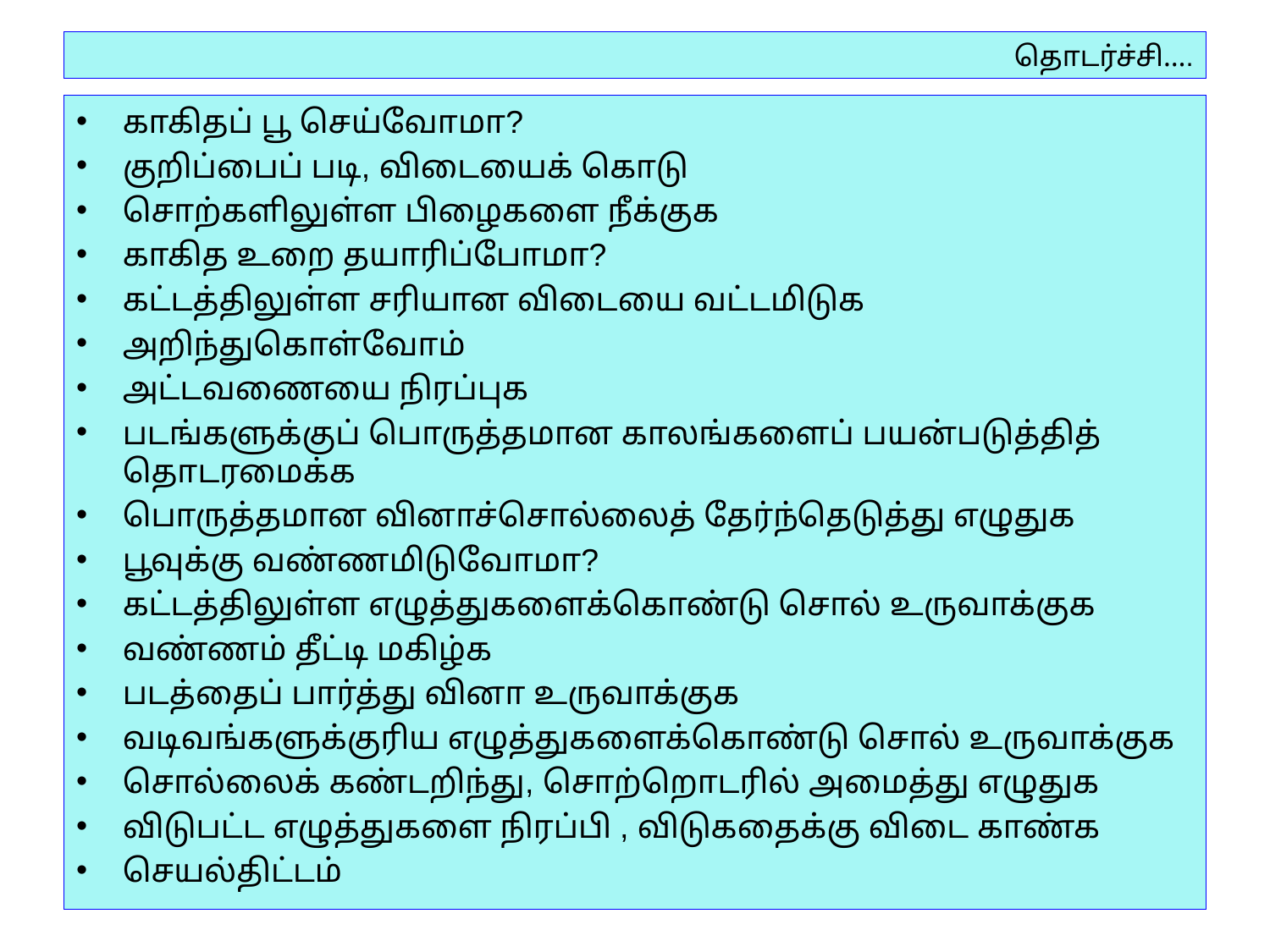

# தொடர்ச்சி….
காகிதப் பூ செய்வோமா?
குறிப்பைப் படி, விடையைக் கொடு
சொற்களிலுள்ள பிழைகளை நீக்குக
காகித உறை தயாரிப்போமா?
கட்டத்திலுள்ள சரியான விடையை வட்டமிடுக
அறிந்துகொள்வோம்
அட்டவணையை நிரப்புக
படங்களுக்குப் பொருத்தமான காலங்களைப் பயன்படுத்தித் தொடரமைக்க
பொருத்தமான வினாச்சொல்லைத் தேர்ந்தெடுத்து எழுதுக
பூவுக்கு வண்ணமிடுவோமா?
கட்டத்திலுள்ள எழுத்துகளைக்கொண்டு சொல் உருவாக்குக
வண்ணம் தீட்டி மகிழ்க
படத்தைப் பார்த்து வினா உருவாக்குக
வடிவங்களுக்குரிய எழுத்துகளைக்கொண்டு சொல் உருவாக்குக
சொல்லைக் கண்டறிந்து, சொற்றொடரில் அமைத்து எழுதுக
விடுபட்ட எழுத்துகளை நிரப்பி , விடுகதைக்கு விடை காண்க
செயல்திட்டம்